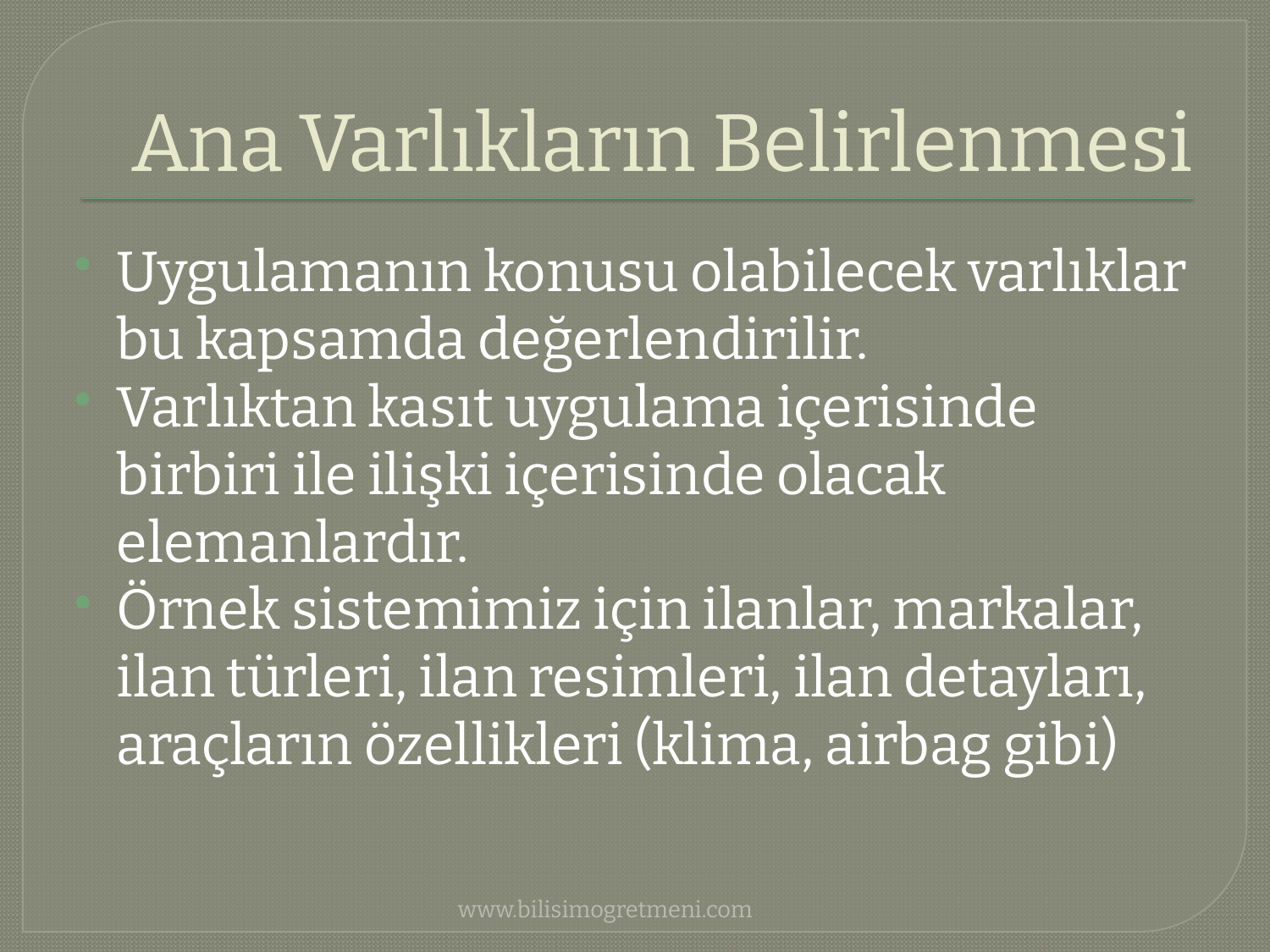

# Ana Varlıkların Belirlenmesi
Uygulamanın konusu olabilecek varlıklar bu kapsamda değerlendirilir.
Varlıktan kasıt uygulama içerisinde birbiri ile ilişki içerisinde olacak elemanlardır.
Örnek sistemimiz için ilanlar, markalar, ilan türleri, ilan resimleri, ilan detayları, araçların özellikleri (klima, airbag gibi)
www.bilisimogretmeni.com